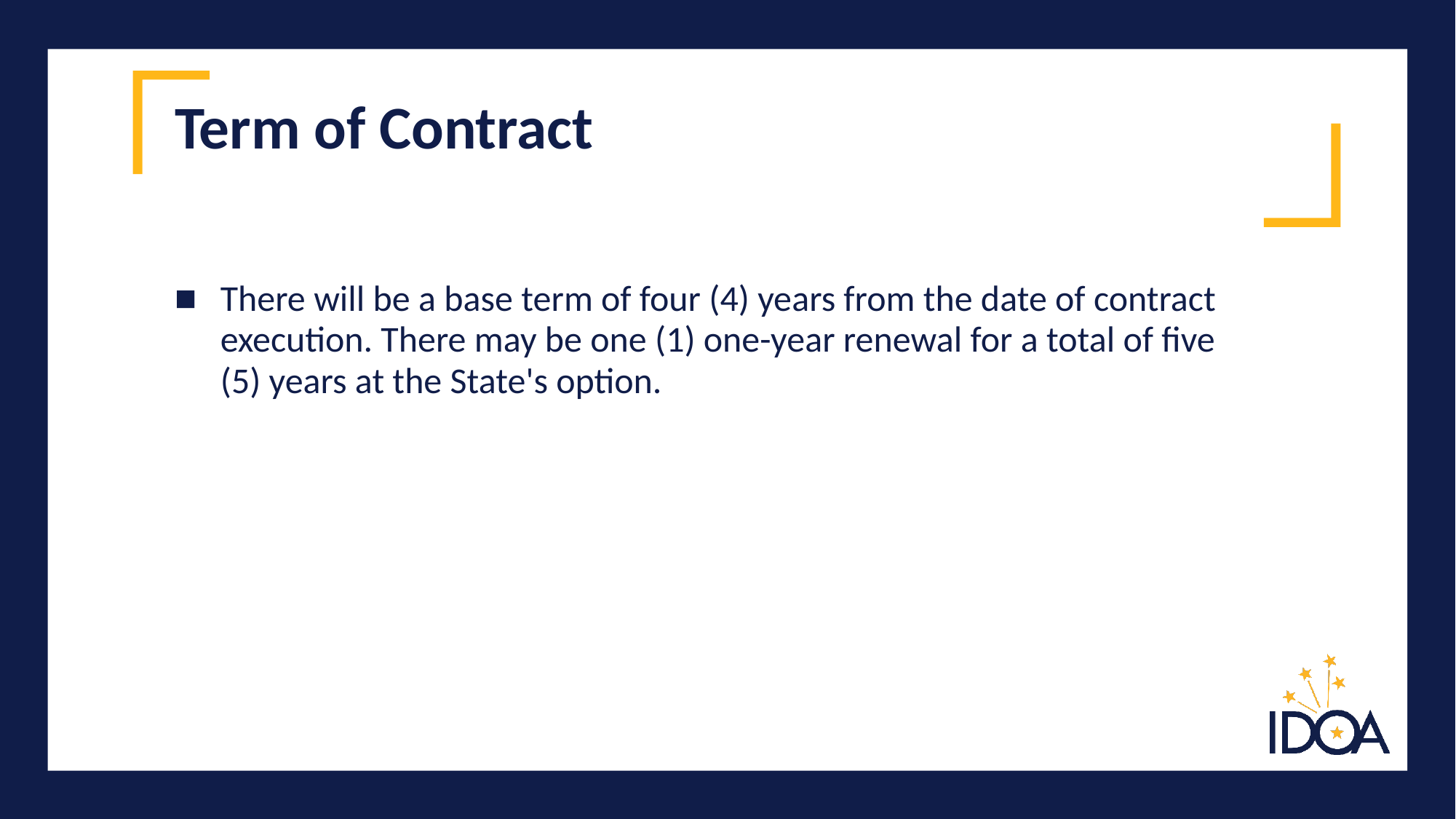

# Term of Contract
There will be a base term of four (4) years from the date of contract execution. There may be one (1) one-year renewal for a total of five (5) years at the State's option.